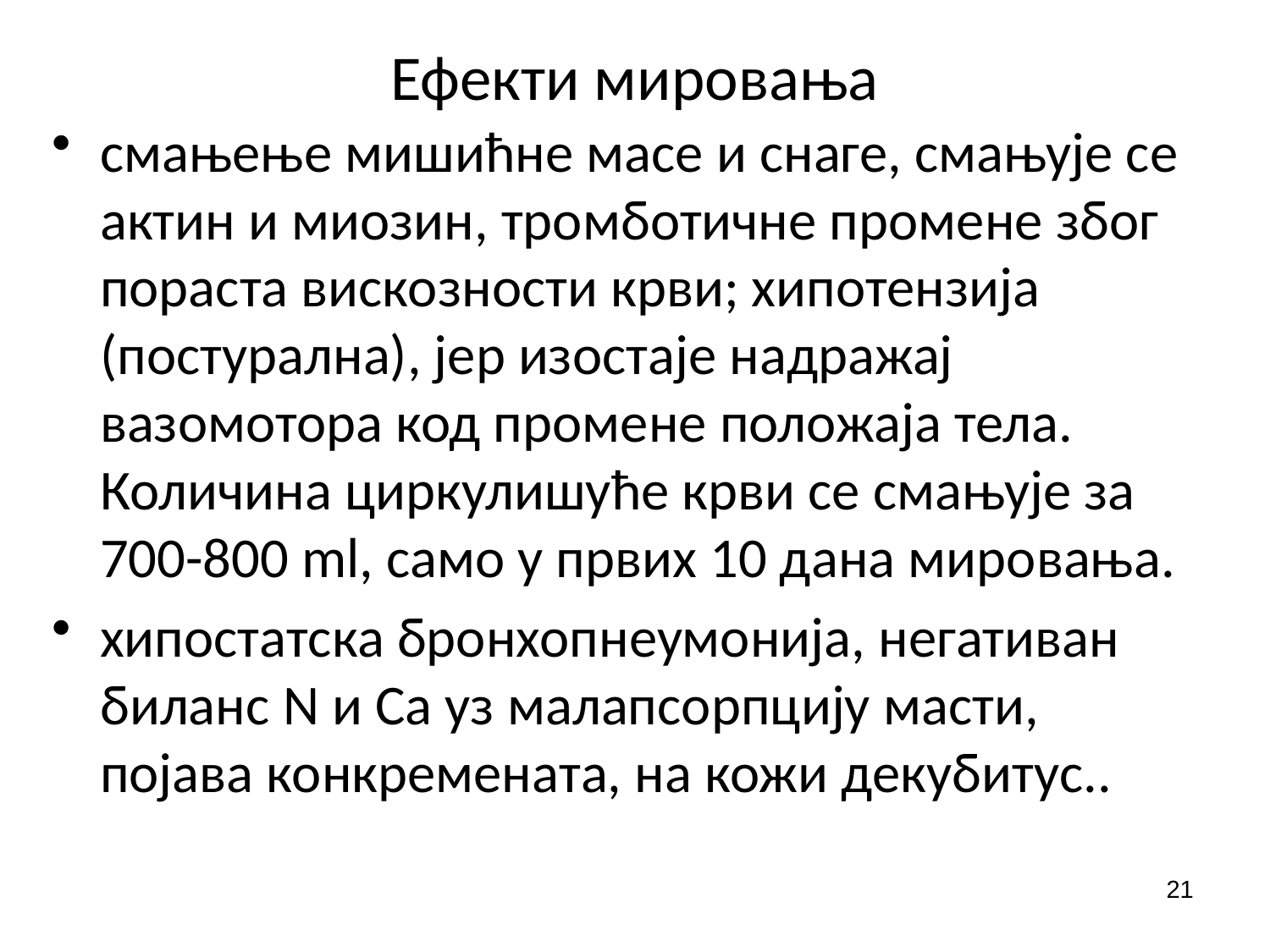

# Ефекти мировања
смањење мишићне масе и снаге, смањује се актин и миозин, тромботичне промене због пораста вискозности крви; хипотензија (постурална), јер изостаје надражај вазомотора код промене положаја тела. Количина циркулишуће крви се смањује за 700-800 ml, само у првих 10 дана мировања.
хипостатска бронхопнеумонија, негативан биланс N и Cа уз малапсорпцију масти, појава конкремената, на кожи декубитус..
21